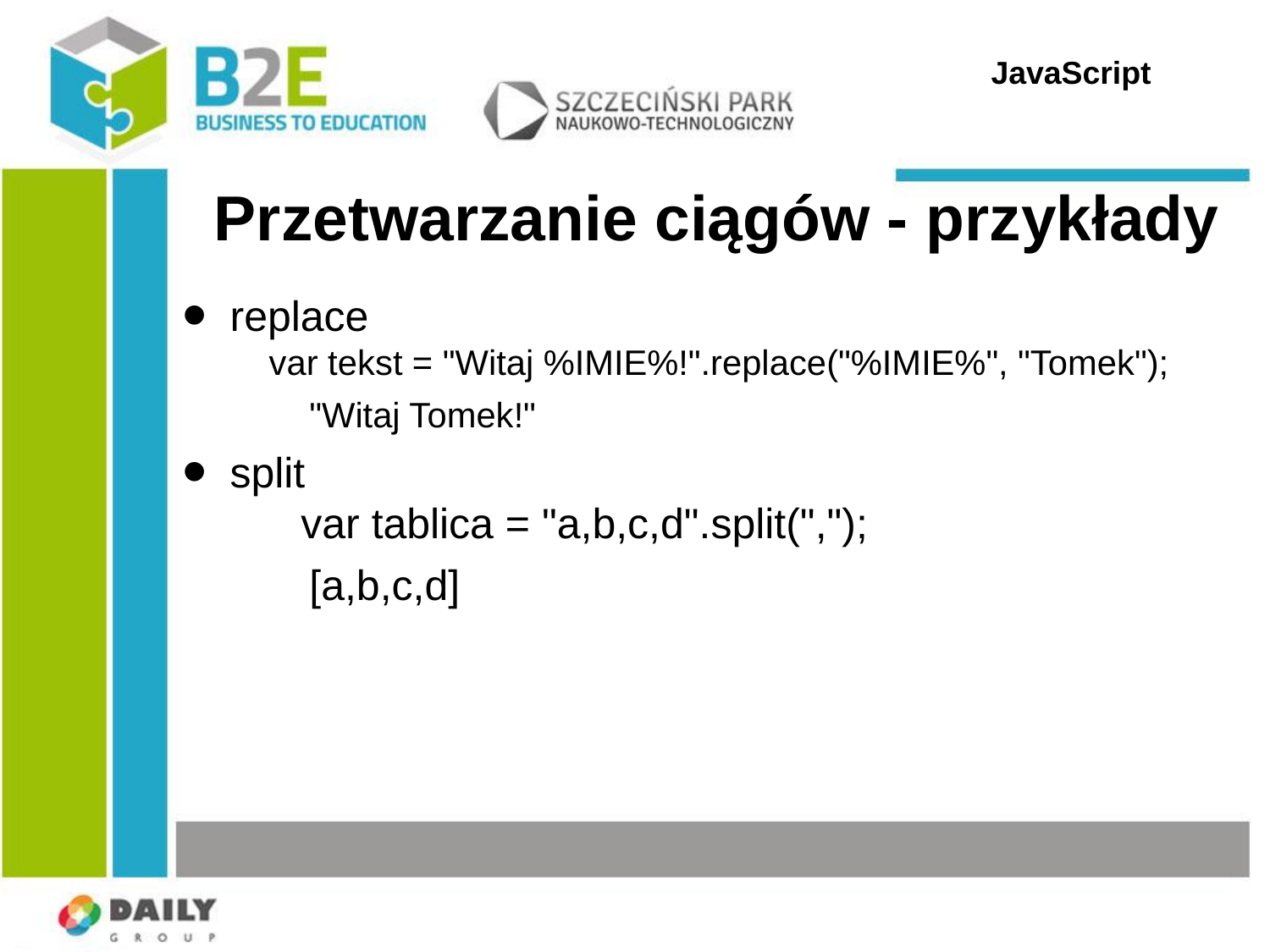

JavaScript
Przetwarzanie ciągów - przykłady
replace
    var tekst = "Witaj %IMIE%!".replace("%IMIE%", "Tomek");
	"Witaj Tomek!"
split
      var tablica = "a,b,c,d".split(",");
	[a,b,c,d]